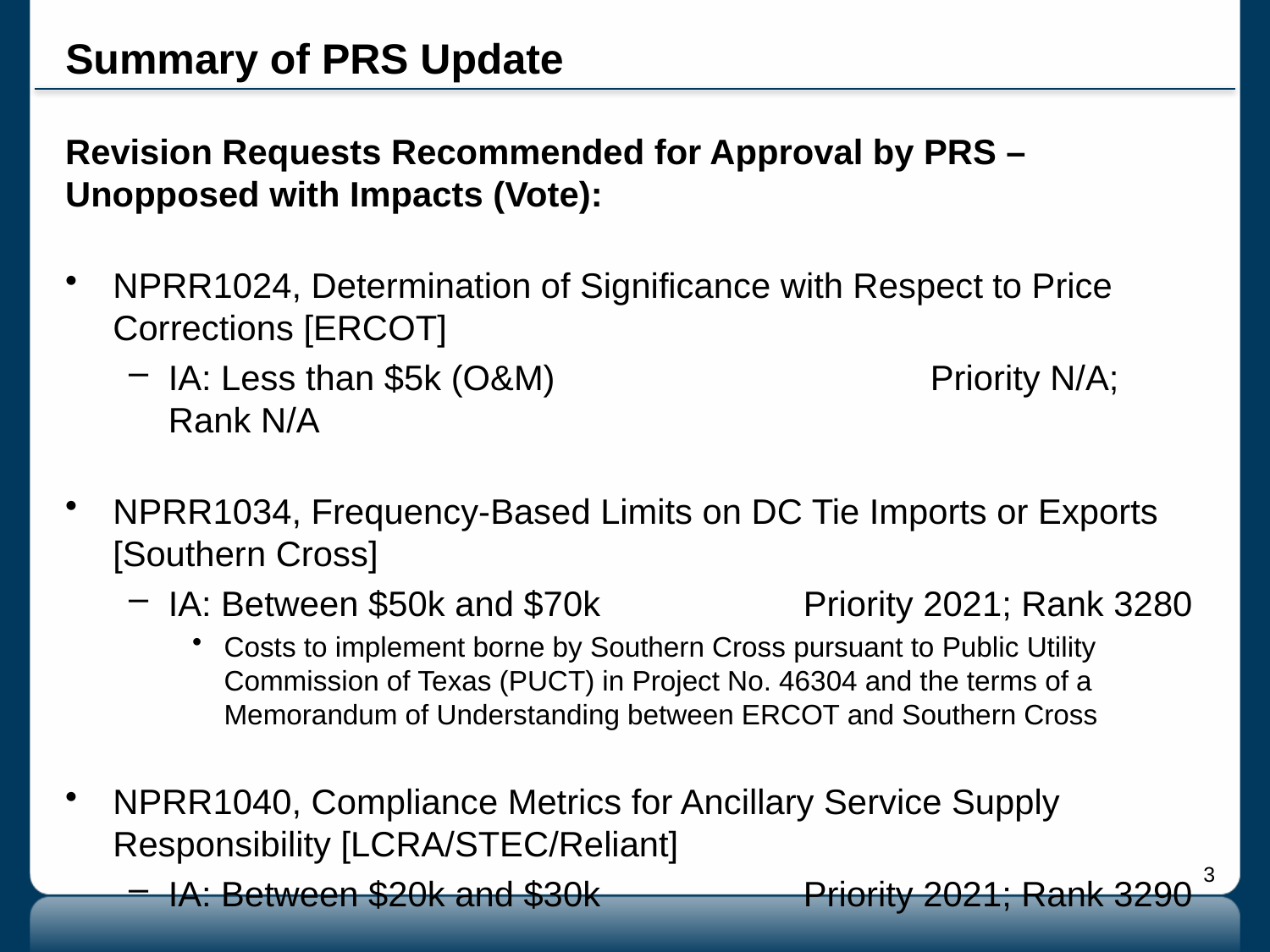

# Summary of PRS Update
Revision Requests Recommended for Approval by PRS – Unopposed with Impacts (Vote):

NPRR1024, Determination of Significance with Respect to Price Corrections [ERCOT]
IA: Less than $5k (O&M)			Priority N/A; Rank N/A

NPRR1034, Frequency-Based Limits on DC Tie Imports or Exports [Southern Cross]
IA: Between $50k and $70k		Priority 2021; Rank 3280
Costs to implement borne by Southern Cross pursuant to Public Utility Commission of Texas (PUCT) in Project No. 46304 and the terms of a Memorandum of Understanding between ERCOT and Southern Cross

NPRR1040, Compliance Metrics for Ancillary Service Supply Responsibility [LCRA/STEC/Reliant]
IA: Between $20k and $30k		Priority 2021; Rank 3290